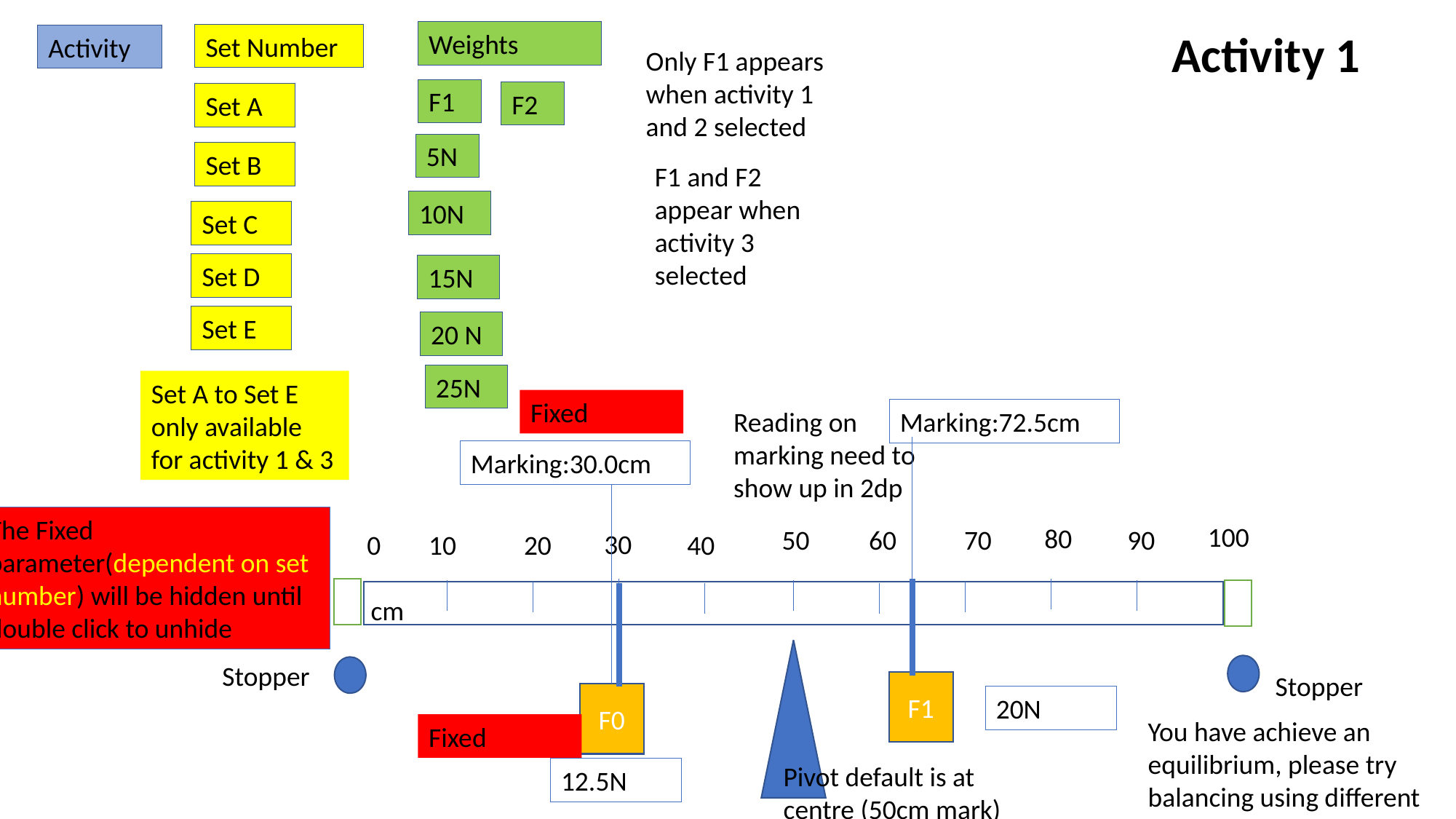

Activity 1
Weights
Set Number
Activity
Only F1 appears when activity 1 and 2 selected
F1
F2
Set A
5N
Set B
F1 and F2 appear when activity 3 selected
10N
Set C
Set D
15N
Set E
20 N
25N
Set A to Set E only available for activity 1 & 3
Fixed
Marking:72.5cm
Reading on marking need to show up in 2dp
Marking:30.0cm
The Fixed parameter(dependent on set number) will be hidden until double click to unhide
100
80
60
70
90
50
30
0
10
20
40

cm

Stopper

Stopper
F1
F0
20N
You have achieve an equilibrium, please try balancing using different weight
Fixed
Pivot default is at centre (50cm mark)
12.5N